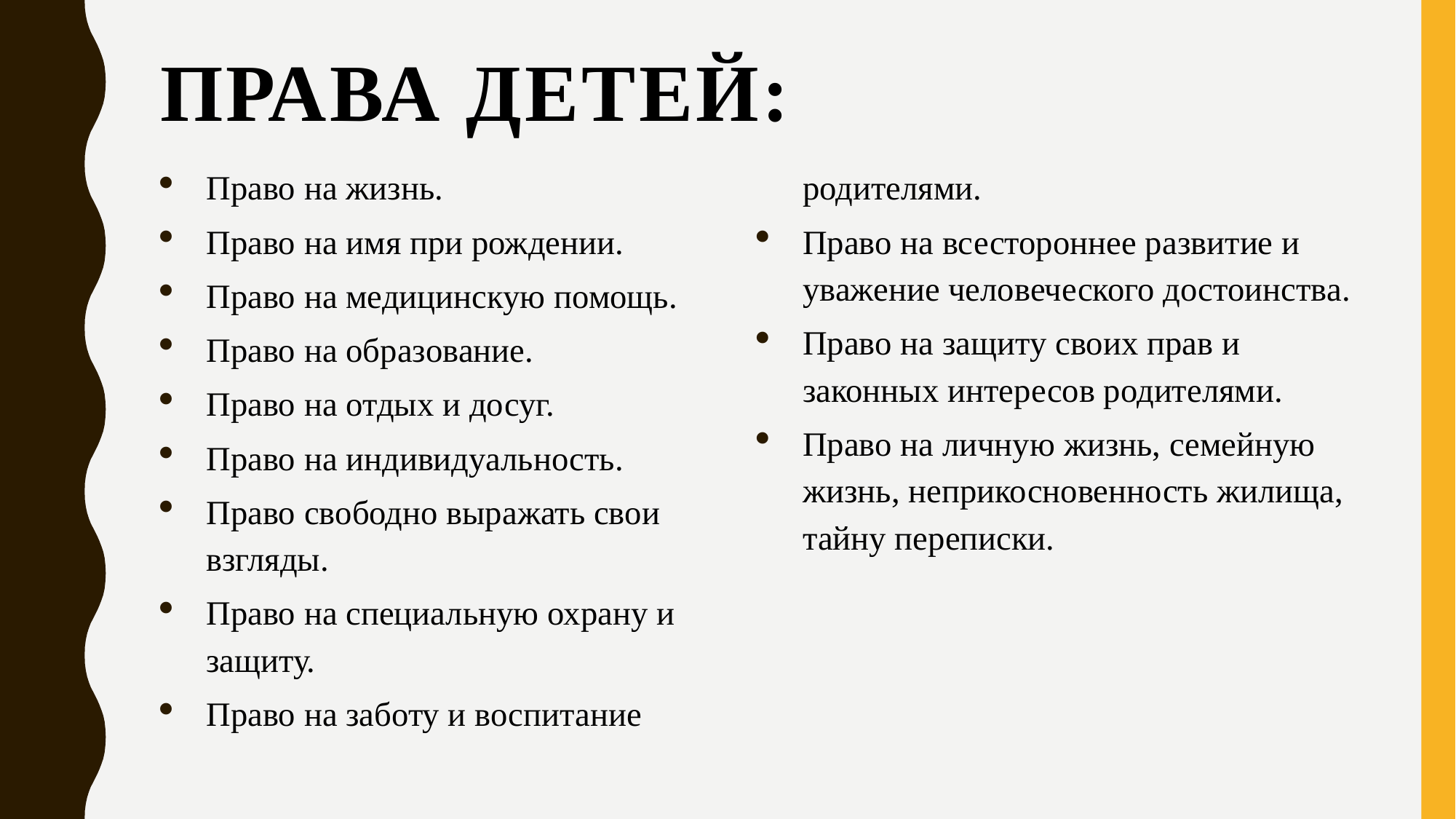

# Права детей:
Право на жизнь.
Право на имя при рождении.
Право на медицинскую помощь.
Право на образование.
Право на отдых и досуг.
Право на индивидуальность.
Право свободно выражать свои взгляды.
Право на специальную охрану и защиту.
Право на заботу и воспитание родителями.
Право на всестороннее развитие и уважение человеческого достоинства.
Право на защиту своих прав и законных интересов родителями.
Право на личную жизнь, семейную жизнь, неприкосновенность жилища, тайну переписки.